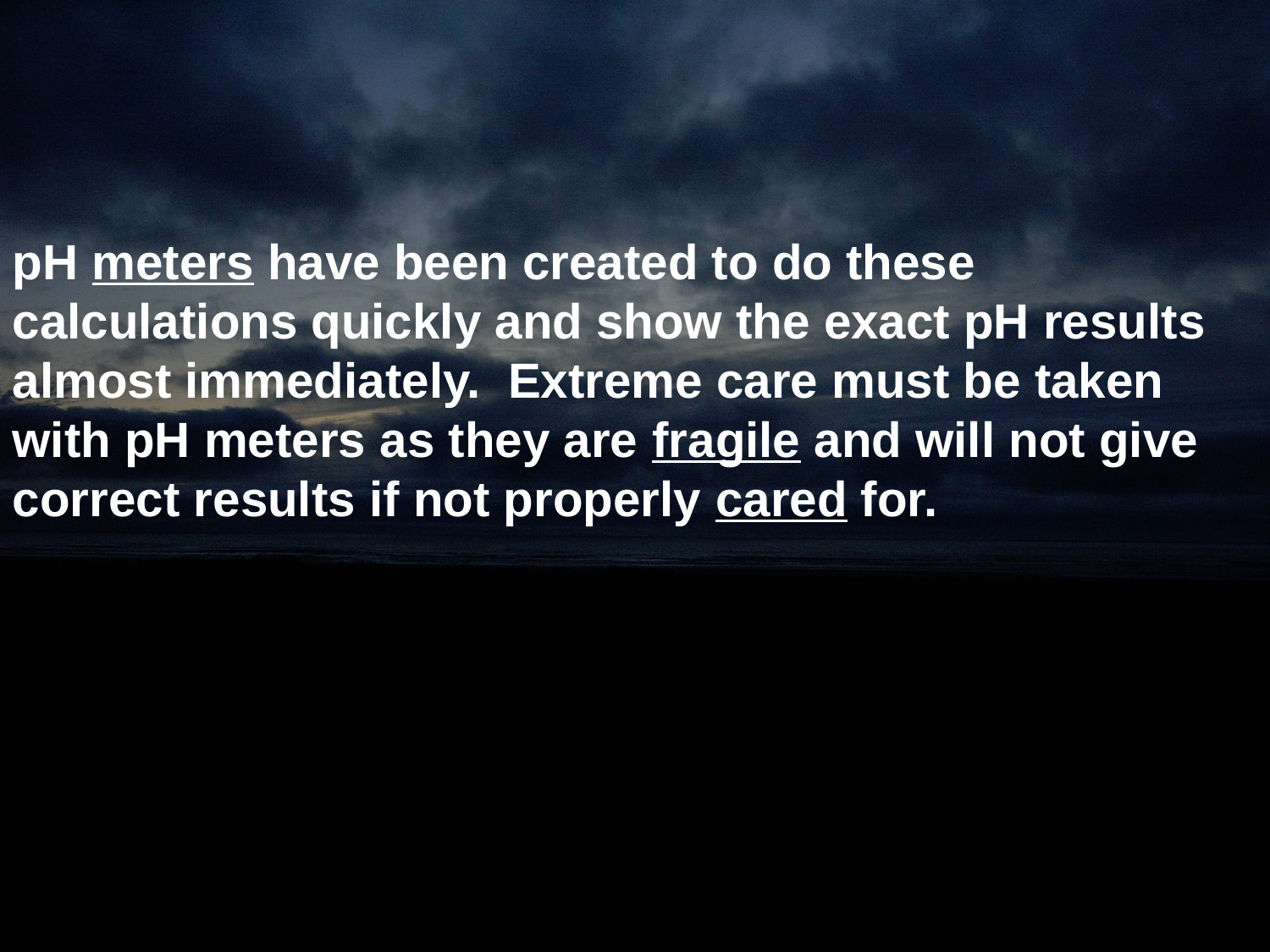

pH meters have been created to do these calculations quickly and show the exact pH results almost immediately.  Extreme care must be taken with pH meters as they are fragile and will not give correct results if not properly cared for.